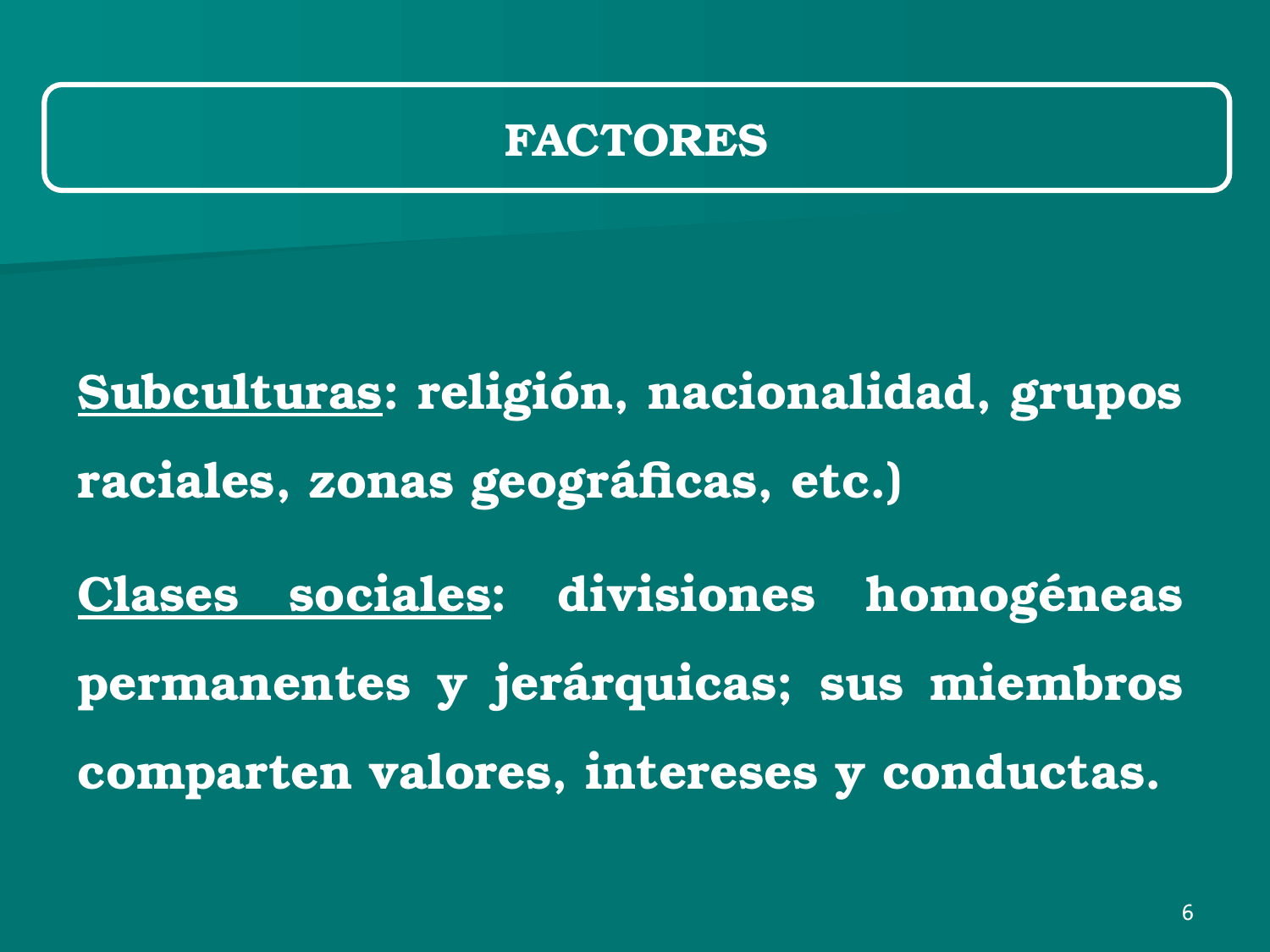

FACTORES
Subculturas: religión, nacionalidad, grupos raciales, zonas geográficas, etc.)

Clases sociales: divisiones homogéneas permanentes y jerárquicas; sus miembros comparten valores, intereses y conductas.
6